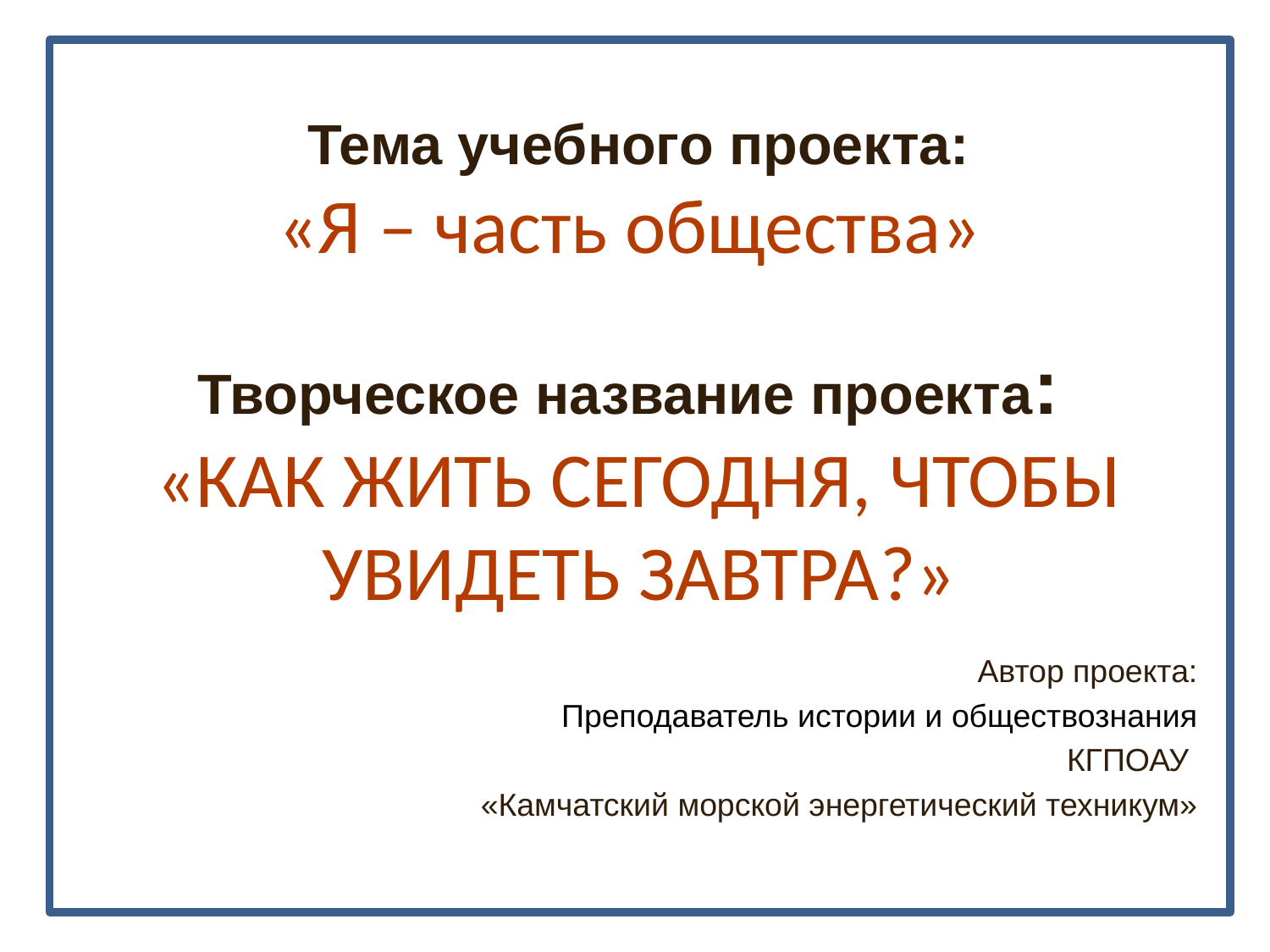

# Тема учебного проекта: «Я – часть общества» Творческое название проекта: «КАК ЖИТЬ СЕГОДНЯ, ЧТОБЫ УВИДЕТЬ ЗАВТРА?»
Автор проекта:
Преподаватель истории и обществознания
КГПОАУ
«Камчатский морской энергетический техникум»